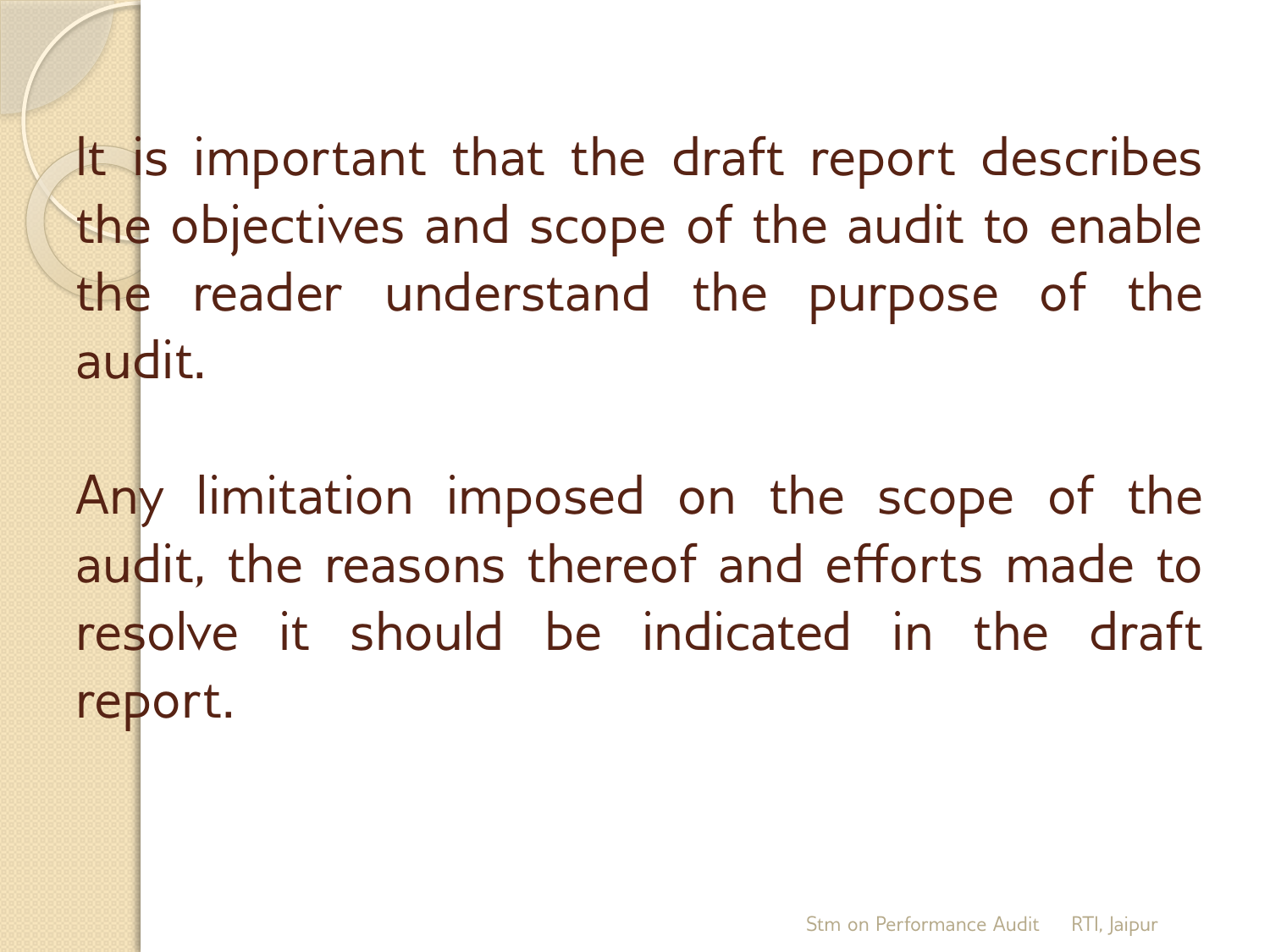

# It is important that the draft report describes the objectives and scope of the audit to enable the reader understand the purpose of the audit. Any limitation imposed on the scope of the audit, the reasons thereof and efforts made to resolve it should be indicated in the draft report.
Stm on Performance Audit     RTI, Jaipur